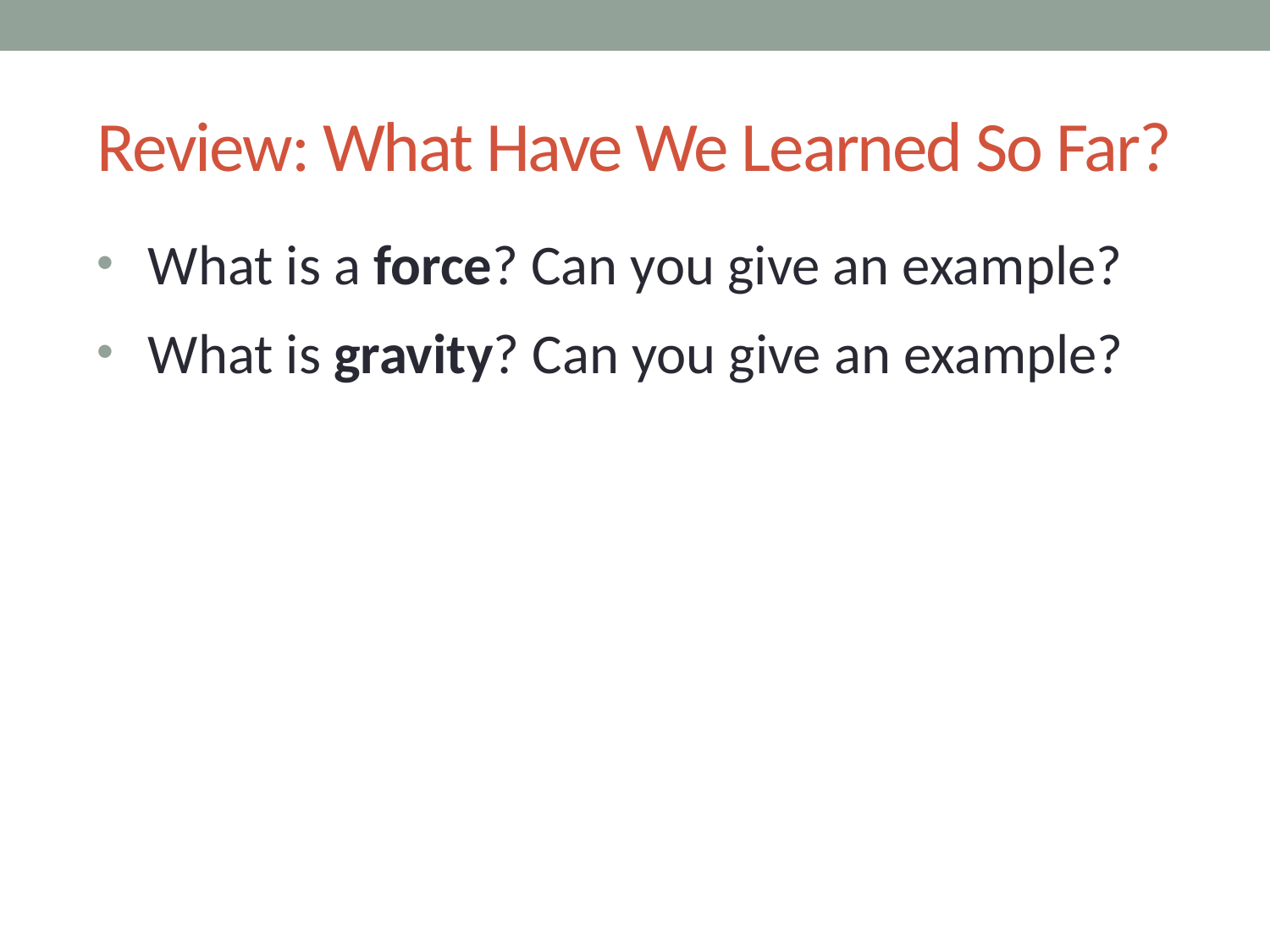

# Review: What Have We Learned So Far?
What is a force? Can you give an example?
What is gravity? Can you give an example?